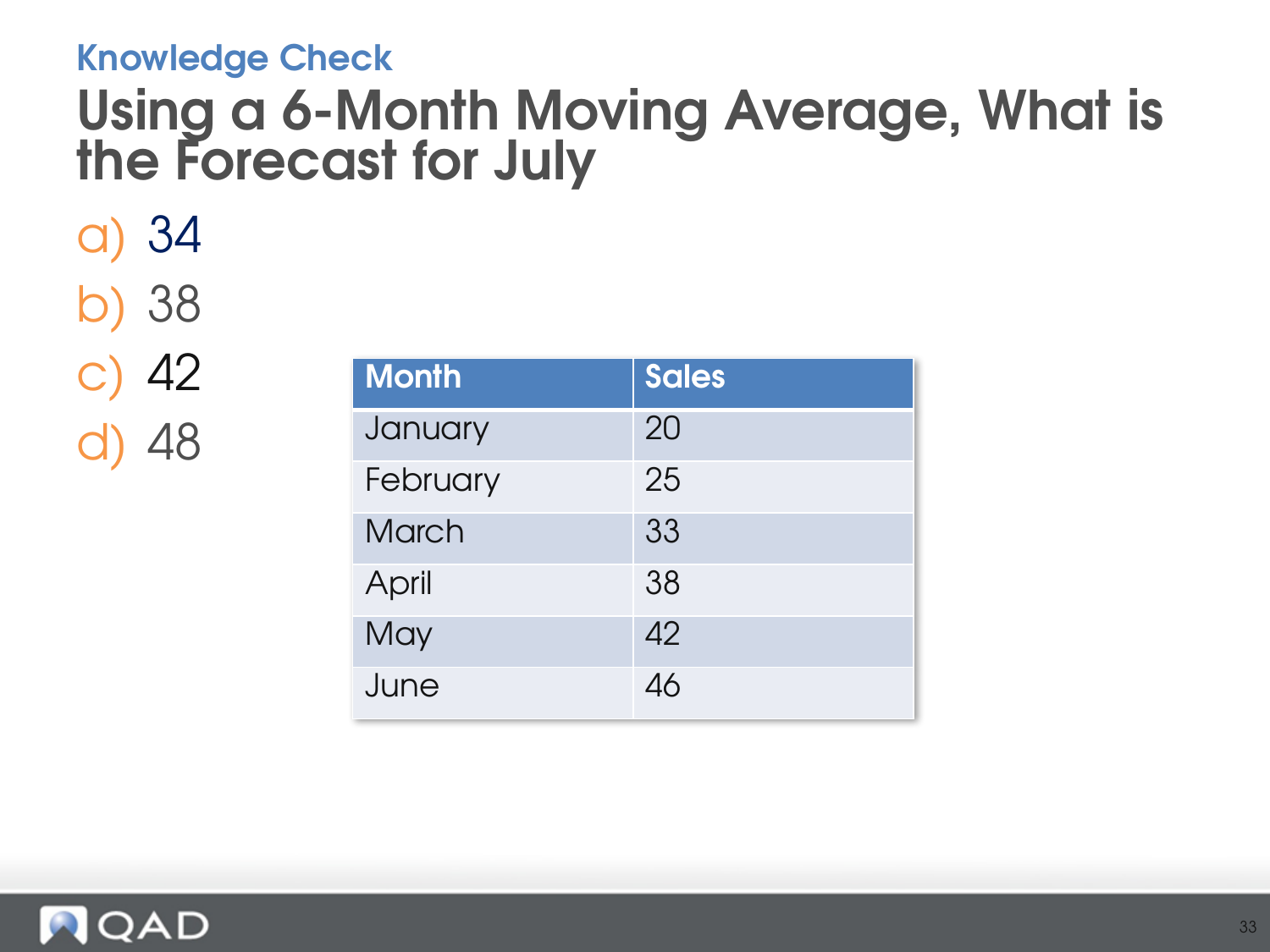

Knowledge Check
# Using a 6-Month Moving Average, What is the Forecast for July
34
38
42
48
| Month | Sales |
| --- | --- |
| January | 20 |
| February | 25 |
| March | 33 |
| April | 38 |
| May | 42 |
| June | 46 |
33